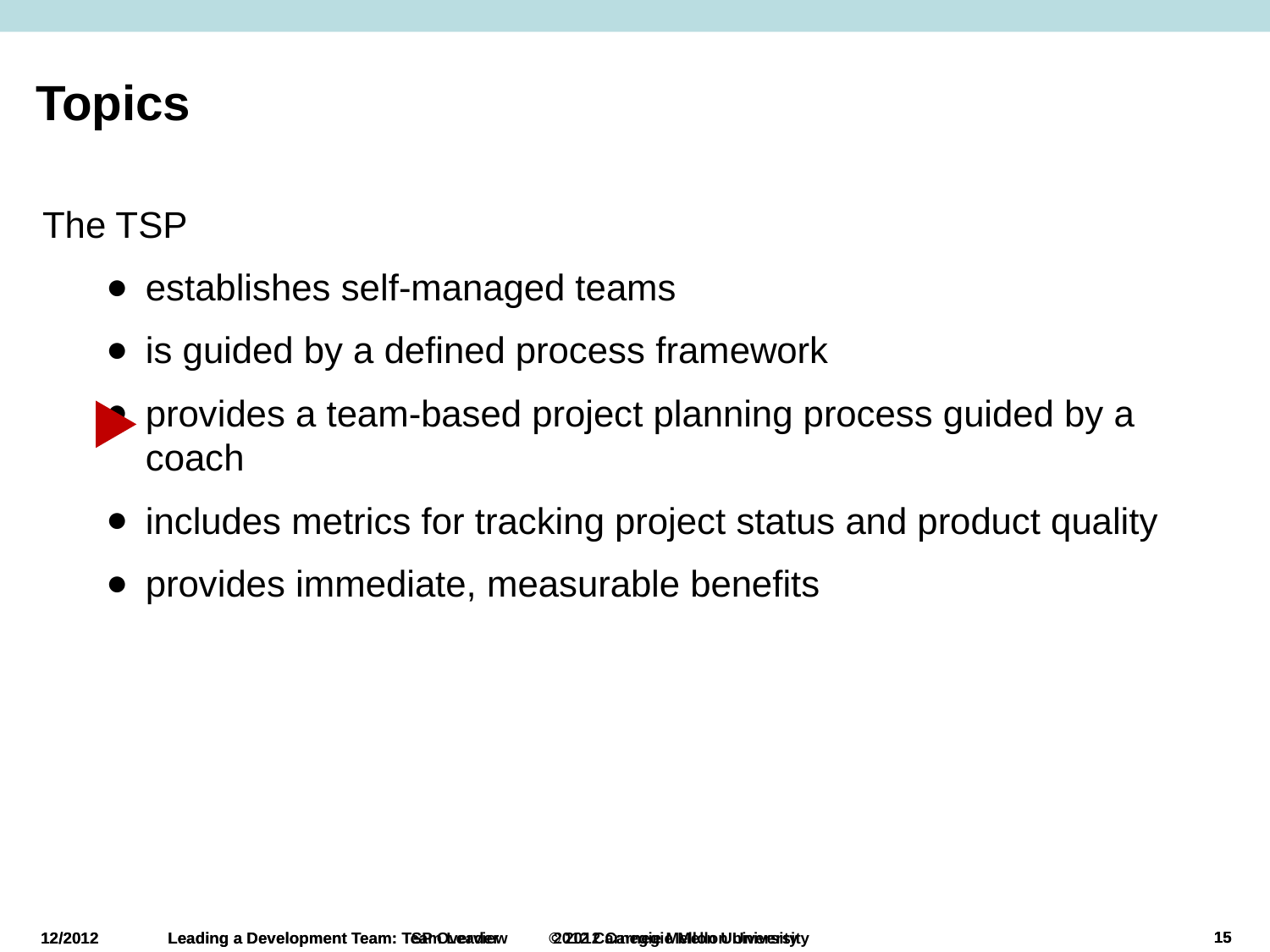

# Topics
The TSP
establishes self-managed teams
is guided by a defined process framework
provides a team-based project planning process guided by a coach
includes metrics for tracking project status and product quality
provides immediate, measurable benefits